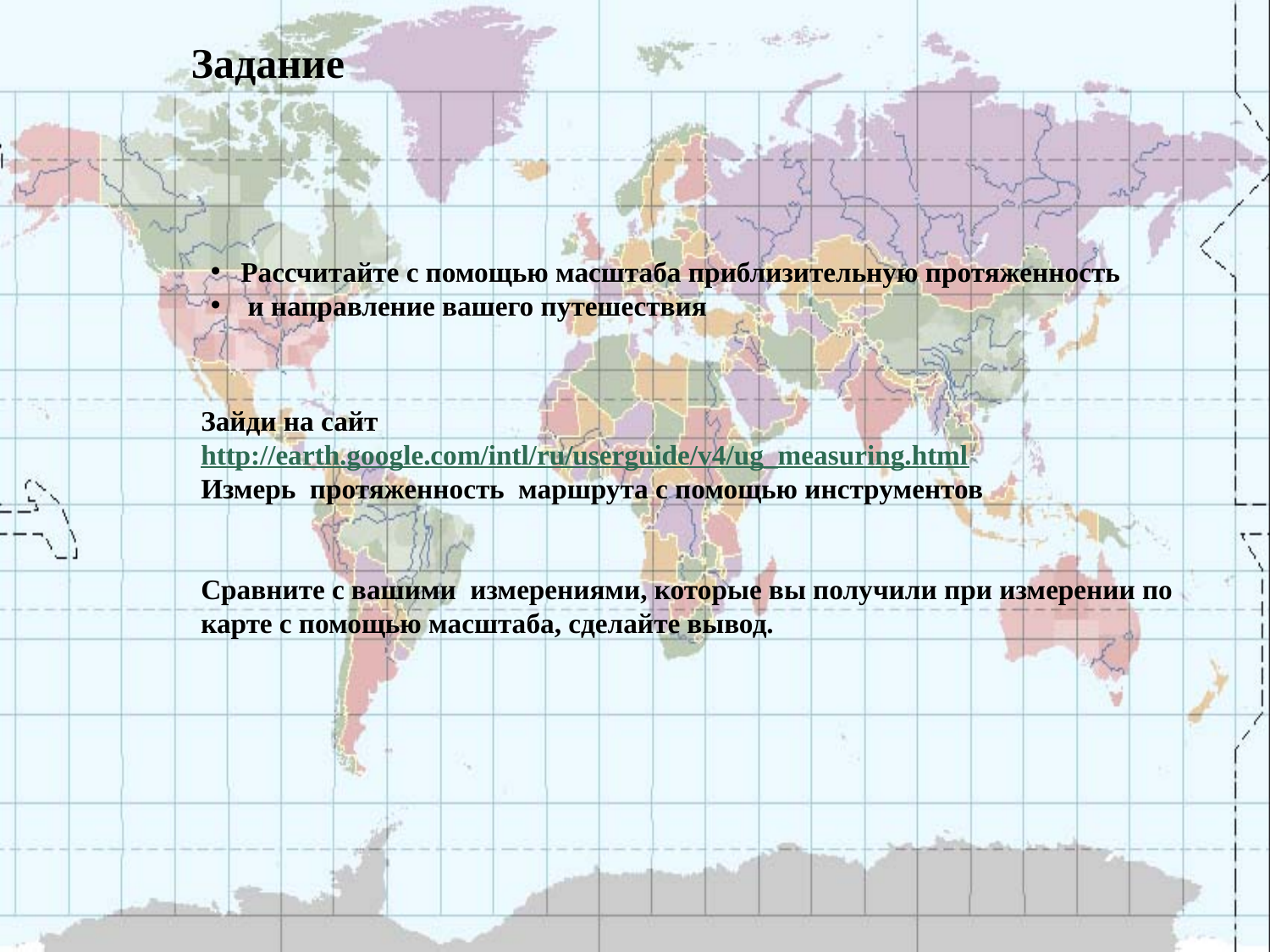

Задание
Рассчитайте с помощью масштаба приблизительную протяженность
 и направление вашего путешествия
Зайди на сайт
http://earth.google.com/intl/ru/userguide/v4/ug_measuring.html
Измерь  протяженность  маршрута с помощью инструментов

Сравните с вашими  измерениями, которые вы получили при измерении по карте с помощью масштаба, сделайте вывод.